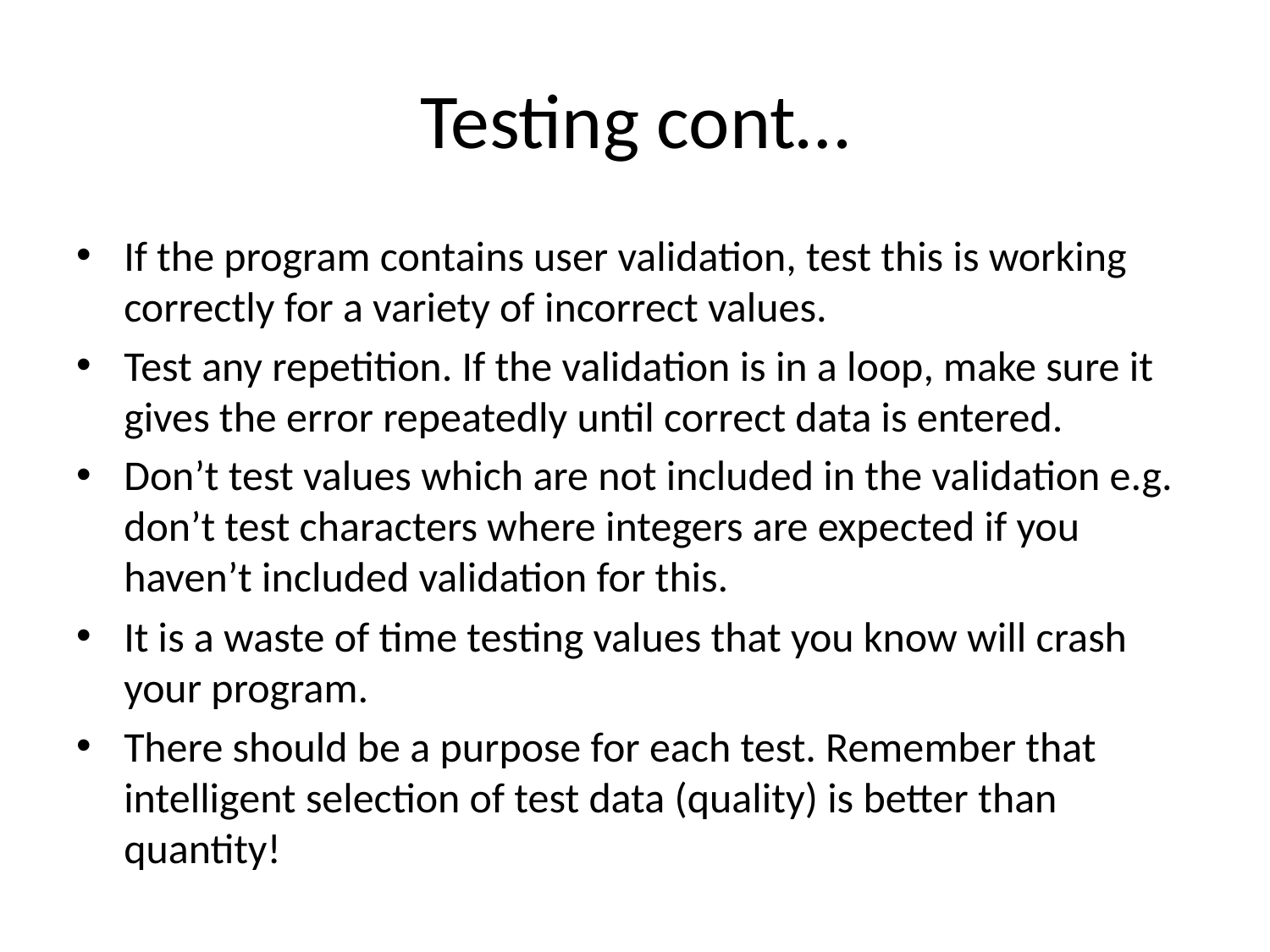

# Testing cont…
If the program contains user validation, test this is working correctly for a variety of incorrect values.
Test any repetition. If the validation is in a loop, make sure it gives the error repeatedly until correct data is entered.
Don’t test values which are not included in the validation e.g. don’t test characters where integers are expected if you haven’t included validation for this.
It is a waste of time testing values that you know will crash your program.
There should be a purpose for each test. Remember that intelligent selection of test data (quality) is better than quantity!